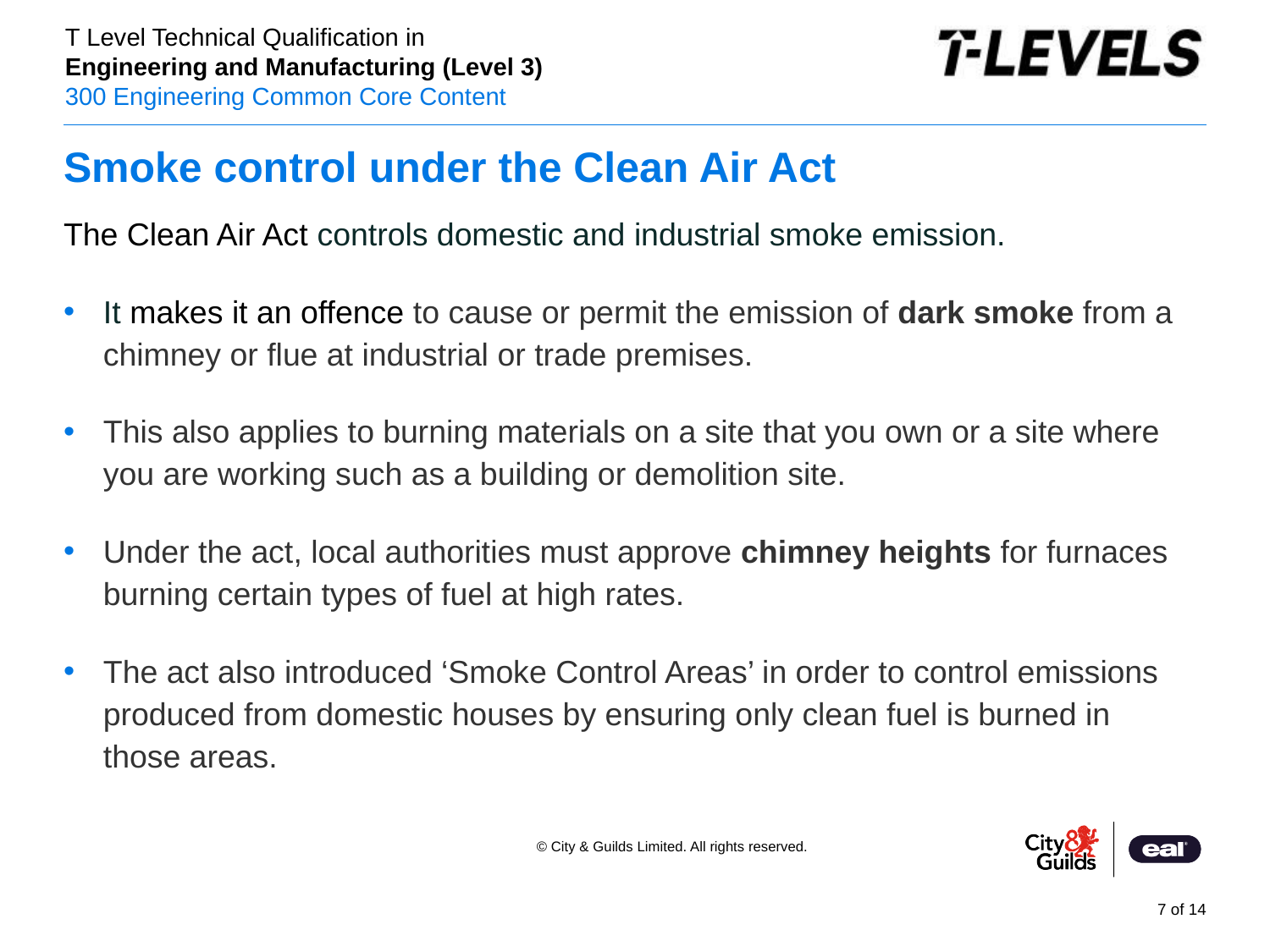

# Smoke control under the Clean Air Act
The Clean Air Act controls domestic and industrial smoke emission.
It makes it an offence to cause or permit the emission of dark smoke from a chimney or flue at industrial or trade premises.
This also applies to burning materials on a site that you own or a site where you are working such as a building or demolition site.
Under the act, local authorities must approve chimney heights for furnaces burning certain types of fuel at high rates.
The act also introduced ‘Smoke Control Areas’ in order to control emissions produced from domestic houses by ensuring only clean fuel is burned in those areas.